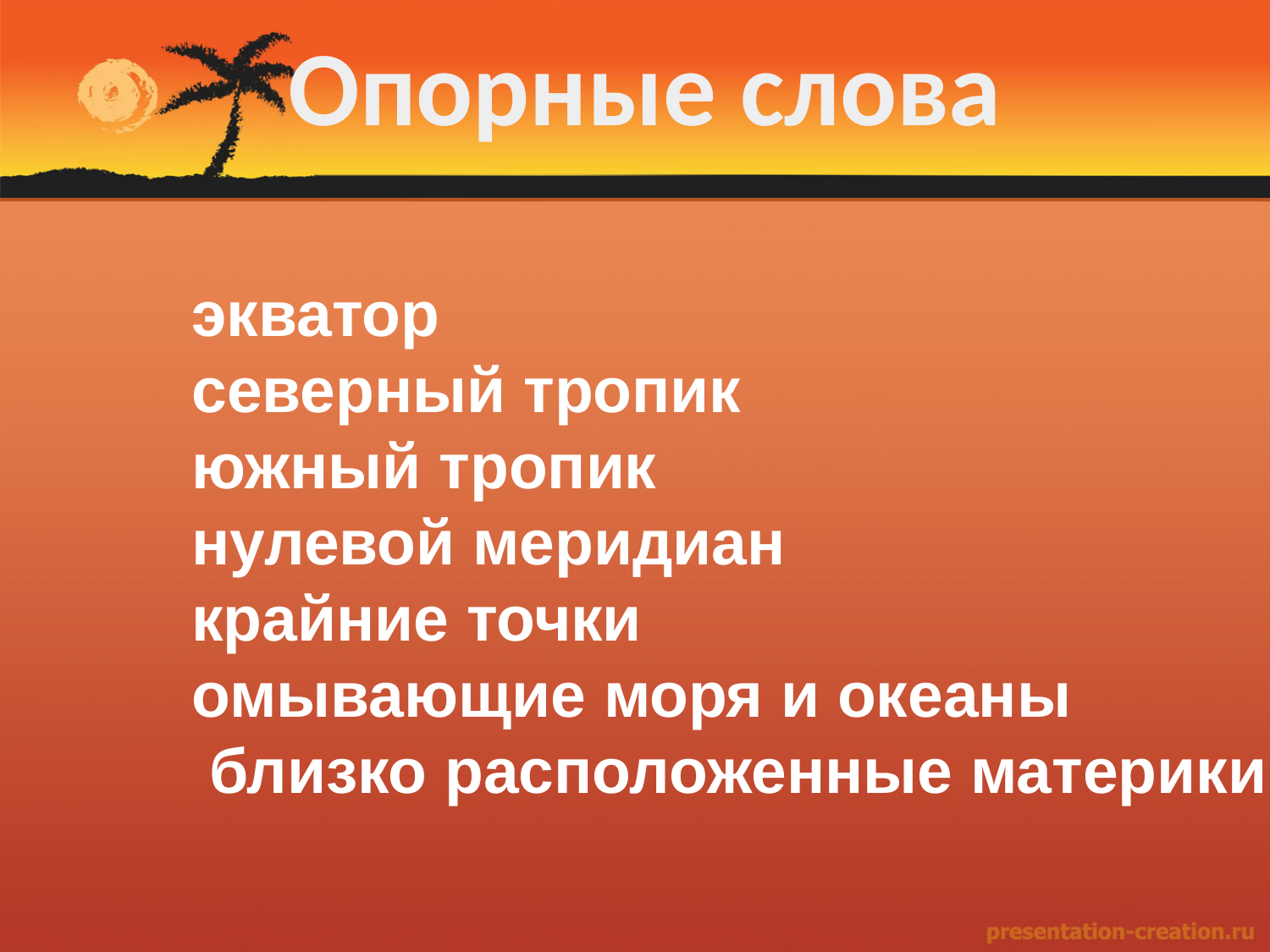

Опорные слова
экватор
северный тропик
южный тропик
нулевой меридиан
крайние точки
омывающие моря и океаны
 близко расположенные материки